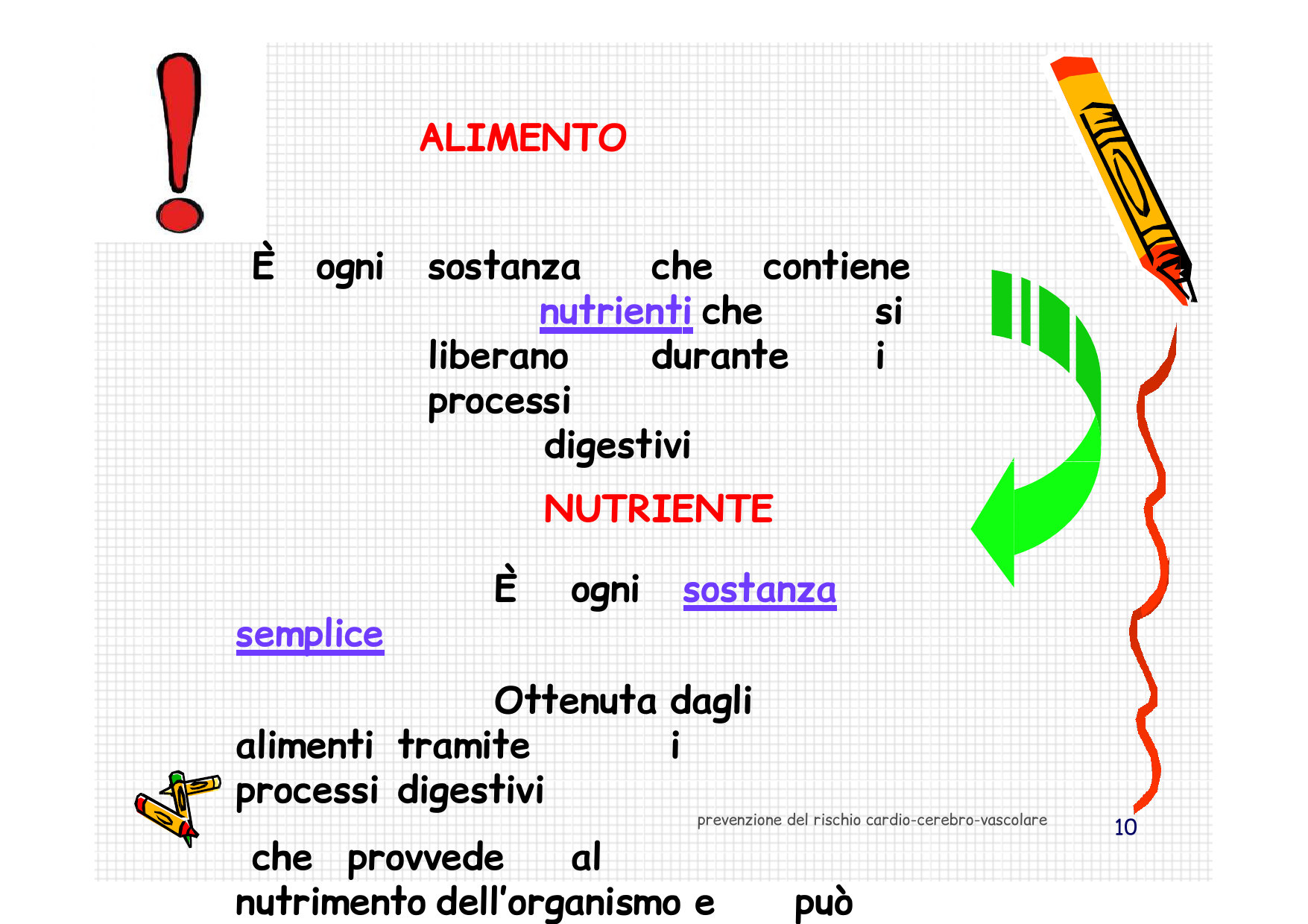

# ALIMENTO

Provincia Milano 1

È	ogni	sostanza	che	contiene		nutrienti che	si	liberano	durante	i	processi
digestivi
NUTRIENTE

È	ogni	sostanza semplice
Ottenuta	dagli	alimenti	tramite	i processi	digestivi
che	provvede	al		nutrimento dell’organismo	 e	può	essere	da	esso direttamente	utilizzata

prevenzione del rischio cardio-cerebro-vascolare

10